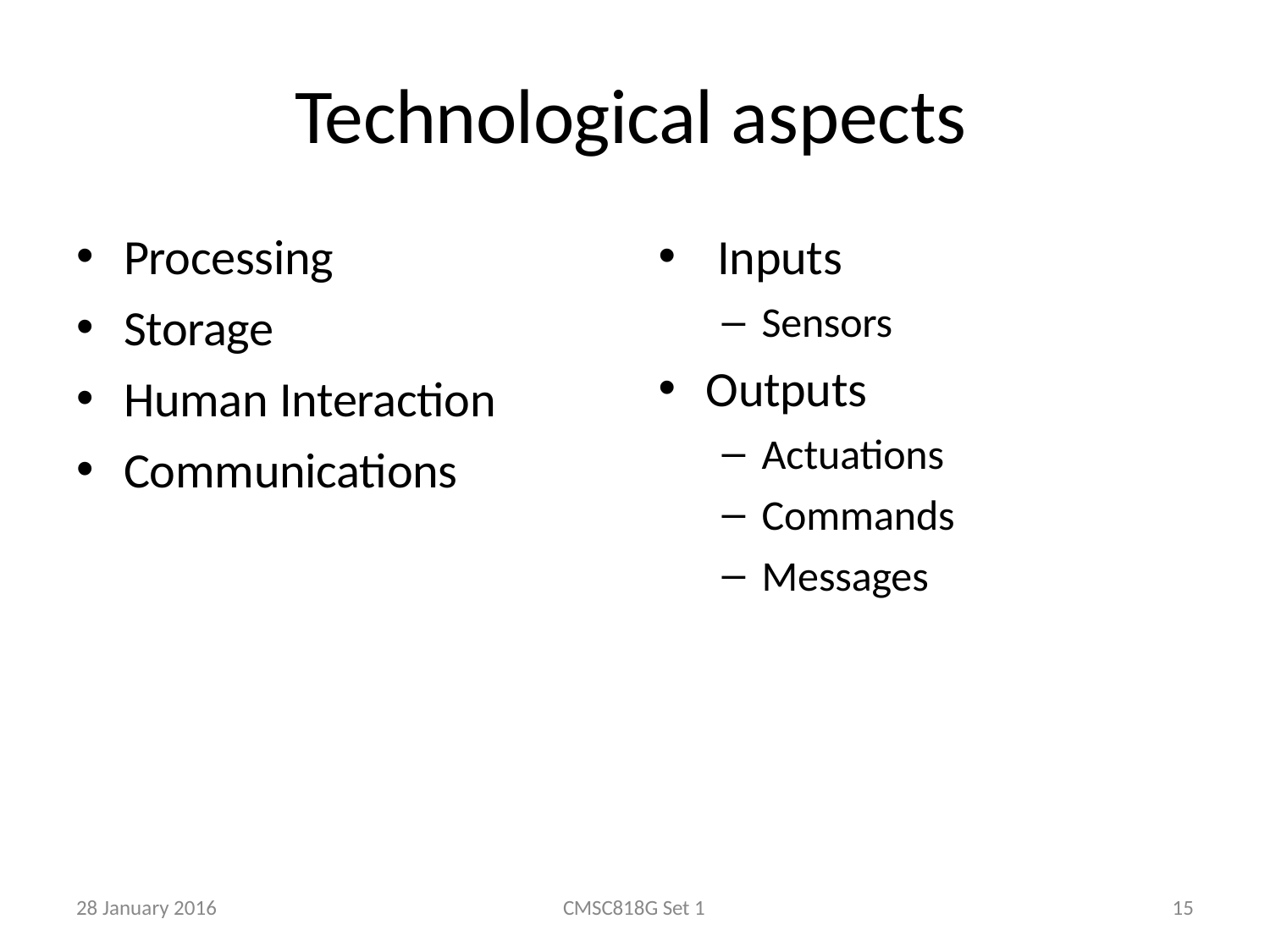

# Technological aspects
Processing
Storage
Human Interaction
Communications
Inputs
Sensors
Outputs
Actuations
Commands
Messages
28 January 2016
CMSC818G Set 1
15